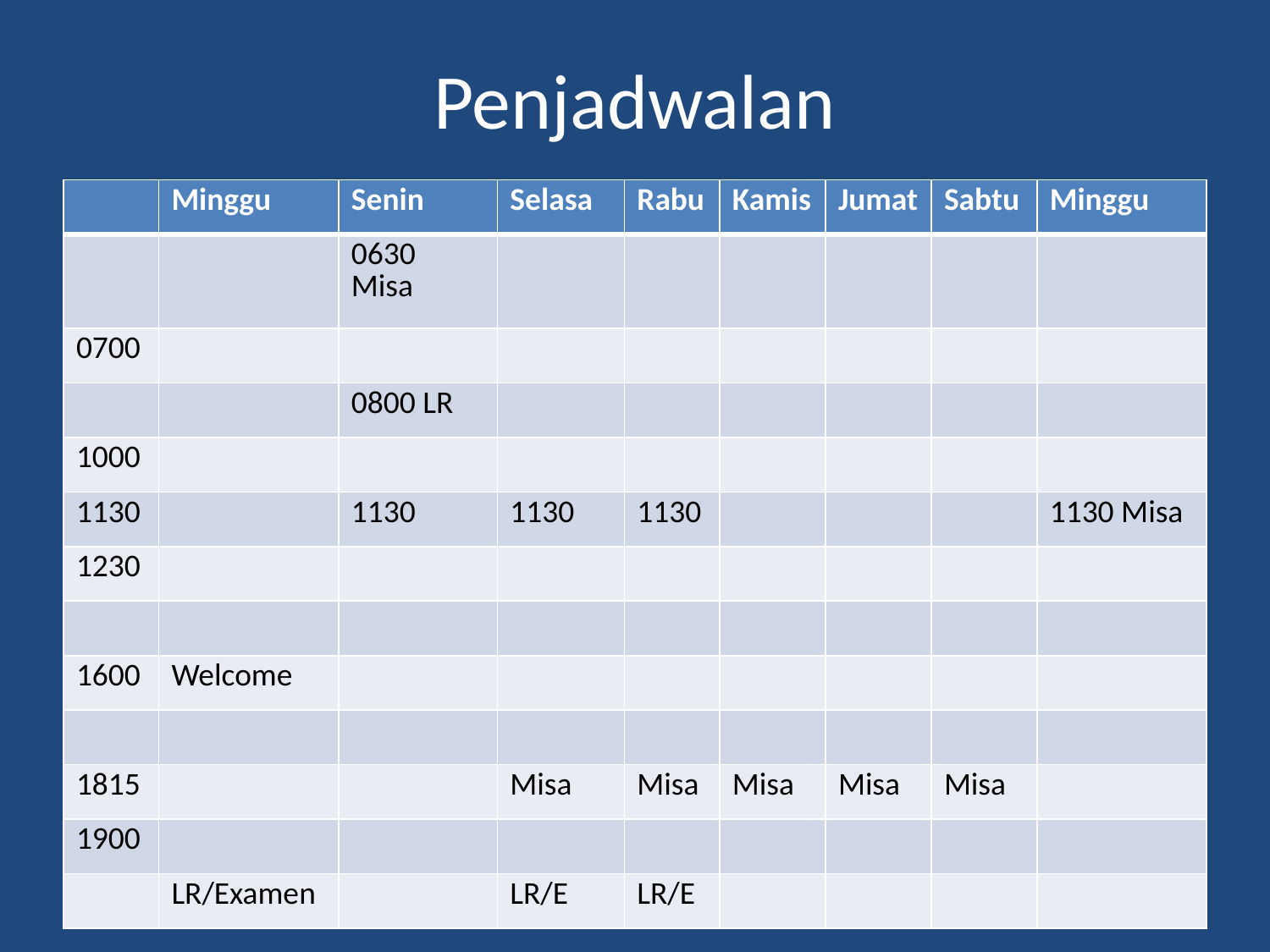

# Penjadwalan
|  | Minggu | Senin | Selasa | Rabu | Kamis | Jumat | Sabtu | Minggu |
| --- | --- | --- | --- | --- | --- | --- | --- | --- |
|  |  | 0630 Misa |  |  |  |  |  |  |
| 0700 |  |  |  |  |  |  |  |  |
|  |  | 0800 LR |  |  |  |  |  |  |
| 1000 |  |  |  |  |  |  |  |  |
| 1130 |  | 1130 | 1130 | 1130 |  |  |  | 1130 Misa |
| 1230 |  |  |  |  |  |  |  |  |
|  |  |  |  |  |  |  |  |  |
| 1600 | Welcome |  |  |  |  |  |  |  |
|  |  |  |  |  |  |  |  |  |
| 1815 |  |  | Misa | Misa | Misa | Misa | Misa |  |
| 1900 |  |  |  |  |  |  |  |  |
|  | LR/Examen |  | LR/E | LR/E |  |  |  |  |